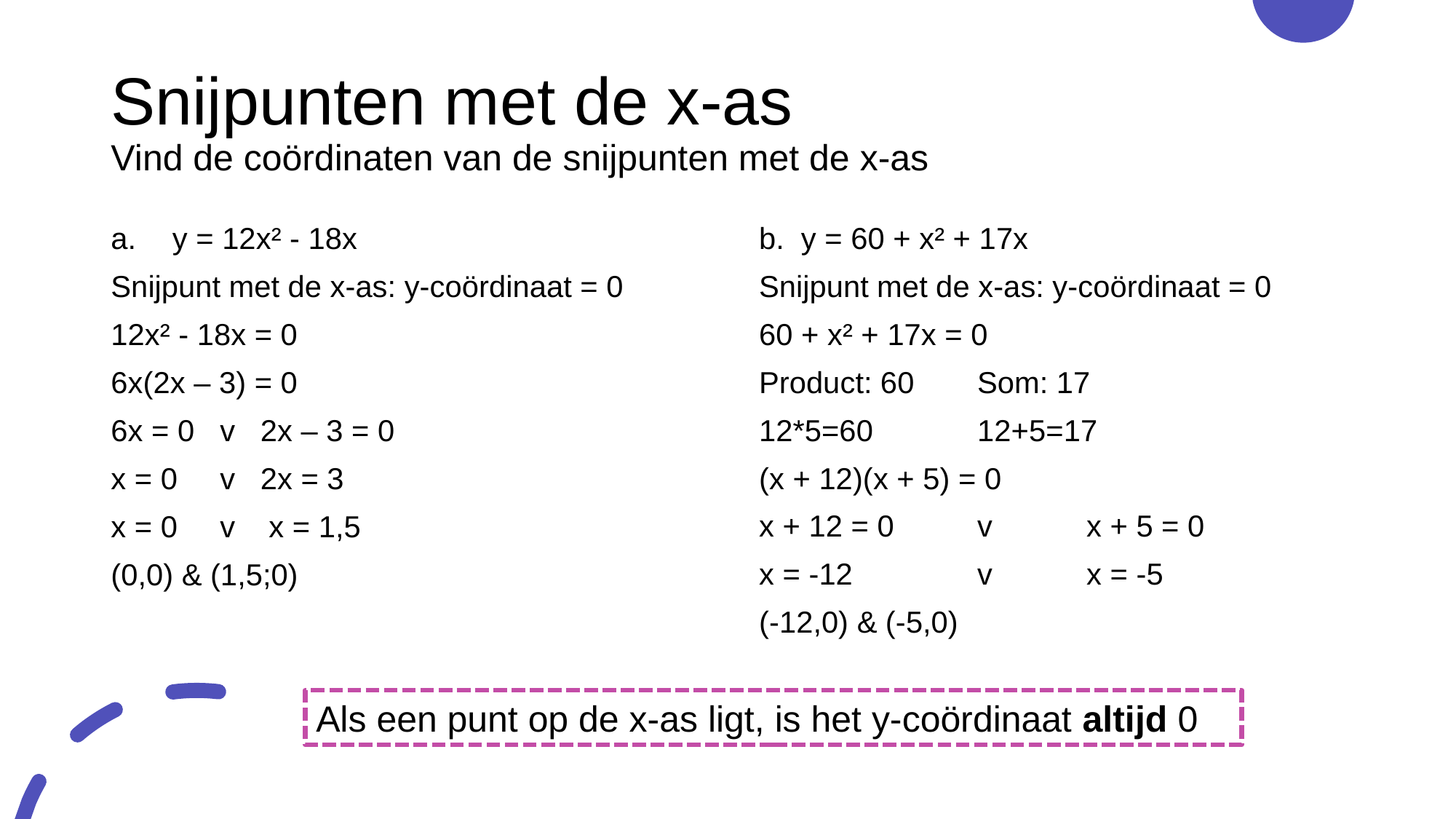

# Snijpunten met de x-as Vind de coördinaten van de snijpunten met de x-as
y = 12x² - 18x
Snijpunt met de x-as: y-coördinaat = 0
12x² - 18x = 0
6x(2x – 3) = 0
6x = 0	v   2x – 3 = 0
x = 0	v   2x = 3
x = 0	v    x = 1,5
(0,0) & (1,5;0)
b.  y = 60 + x² + 17x
Snijpunt met de x-as: y-coördinaat = 0
60 + x² + 17x = 0
Product: 60	Som: 17
12*5=60	12+5=17
(x + 12)(x + 5) = 0
x + 12 = 0	v	x + 5 = 0
x = -12		v	x = -5
(-12,0) & (-5,0)
Als een punt op de x-as ligt, is het y-coördinaat altijd 0